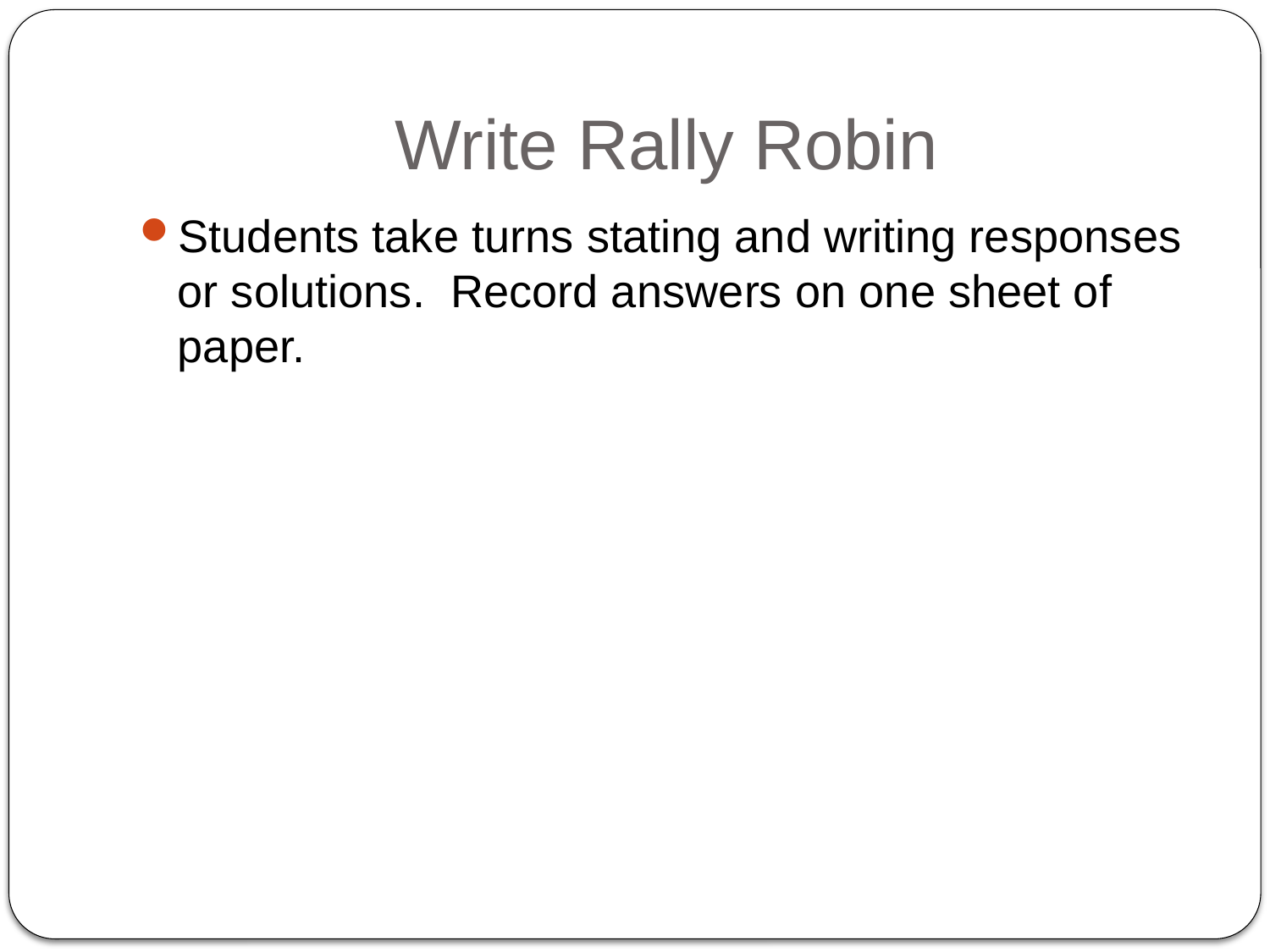

# Write Rally Robin
Students take turns stating and writing responses or solutions.  Record answers on one sheet of paper.